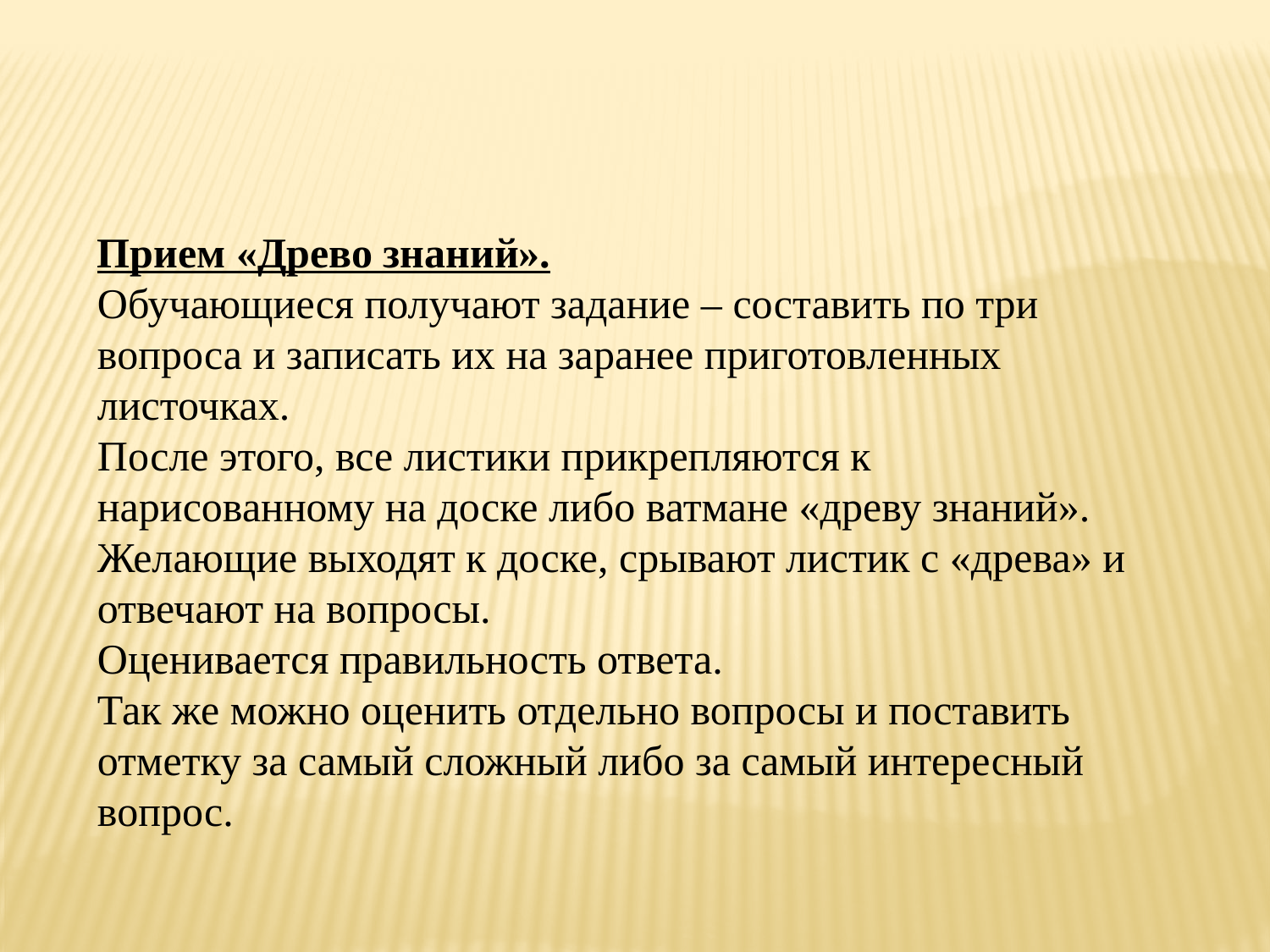

Прием «Древо знаний».
Обучающиеся получают задание – составить по три вопроса и записать их на заранее приготовленных листочках.
После этого, все листики прикрепляются к нарисованному на доске либо ватмане «древу знаний».
Желающие выходят к доске, срывают листик с «древа» и отвечают на вопросы.
Оценивается правильность ответа.
Так же можно оценить отдельно вопросы и поставить отметку за самый сложный либо за самый интересный вопрос.